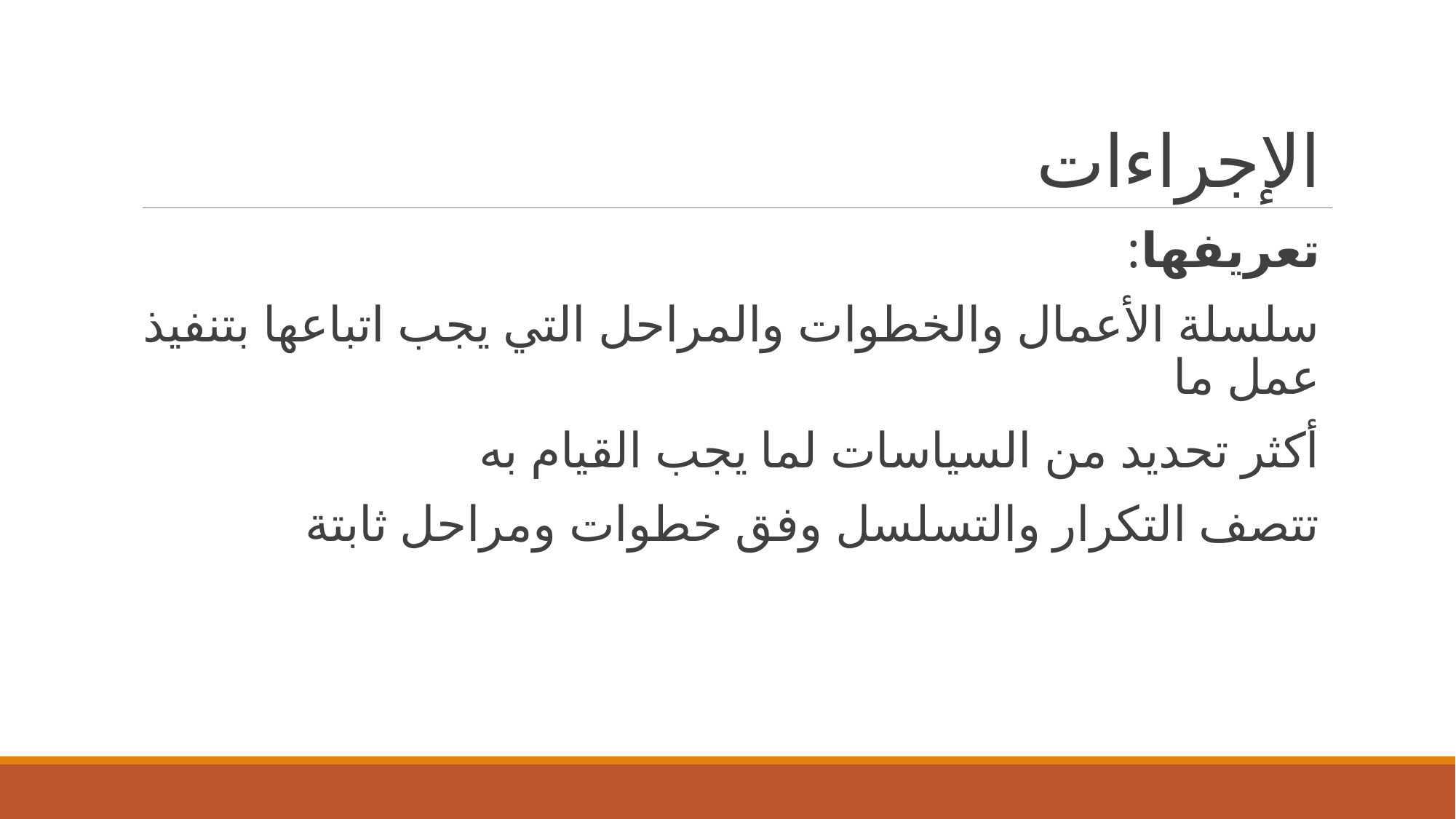

# الإجراءات
تعريفها:
سلسلة الأعمال والخطوات والمراحل التي يجب اتباعها بتنفيذ عمل ما
أكثر تحديد من السياسات لما يجب القيام به
تتصف التكرار والتسلسل وفق خطوات ومراحل ثابتة